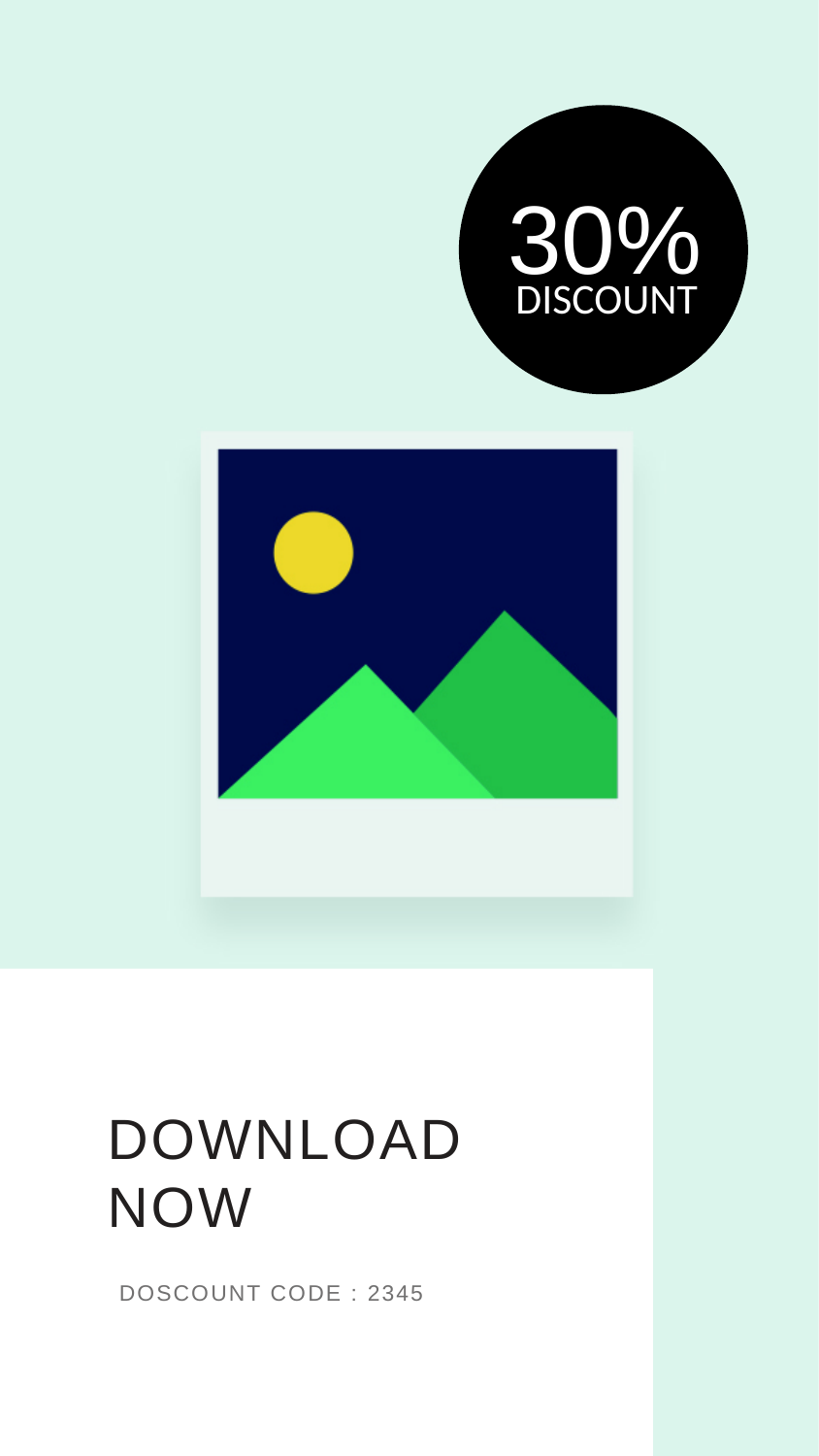

30%
DISCOUNT

DOWNLOAD NOW
DOSCOUNT CODE : 2345